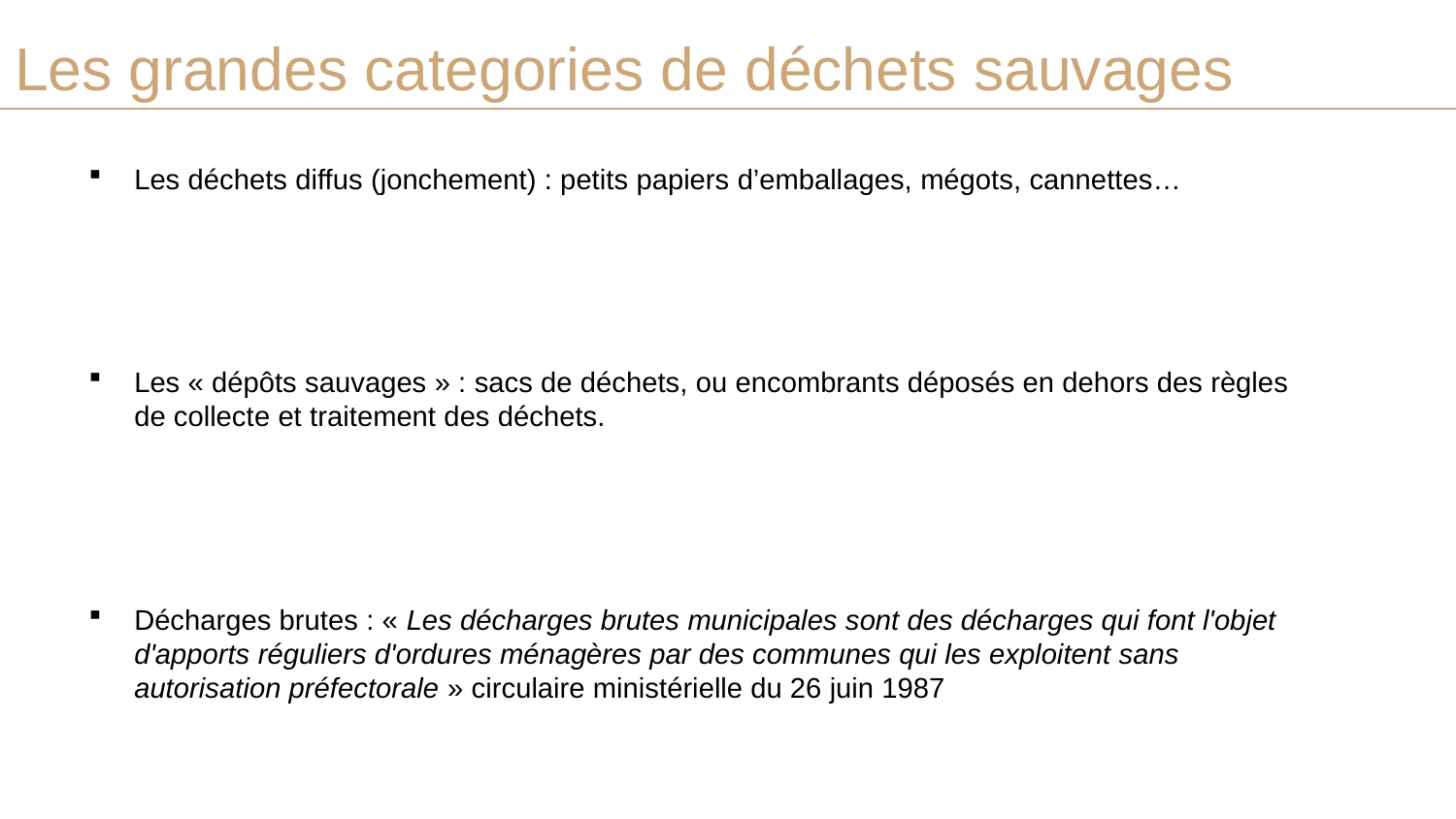

Les grandes categories de déchets sauvages
Les déchets diffus (jonchement) : petits papiers d’emballages, mégots, cannettes…

Les « dépôts sauvages » : sacs de déchets, ou encombrants déposés en dehors des règles de collecte et traitement des déchets.

Décharges brutes : « Les décharges brutes municipales sont des décharges qui font l'objet d'apports réguliers d'ordures ménagères par des communes qui les exploitent sans autorisation préfectorale » circulaire ministérielle du 26 juin 1987